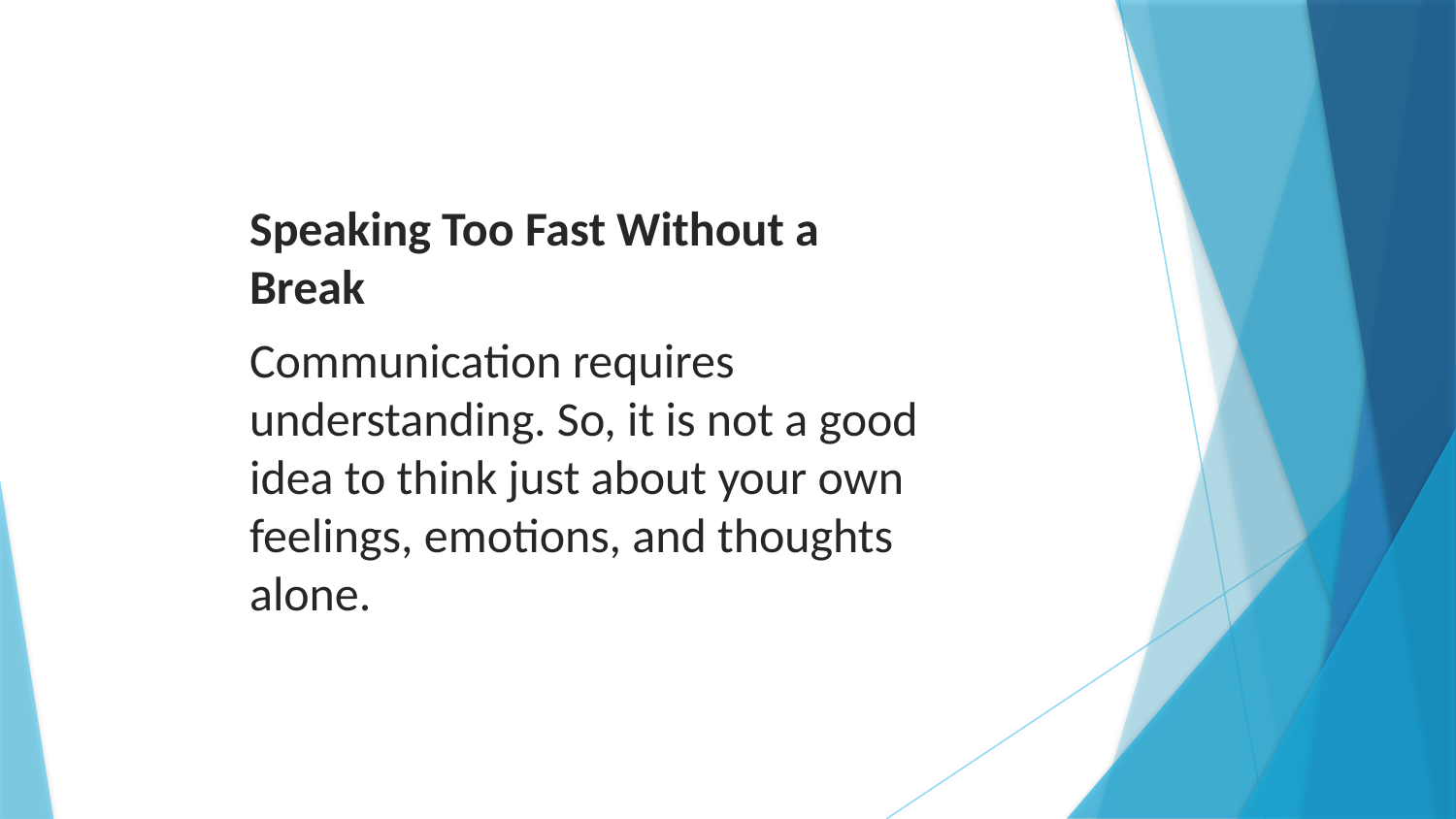

Speaking Too Fast Without a Break
Communication requires understanding. So, it is not a good idea to think just about your own feelings, emotions, and thoughts alone.